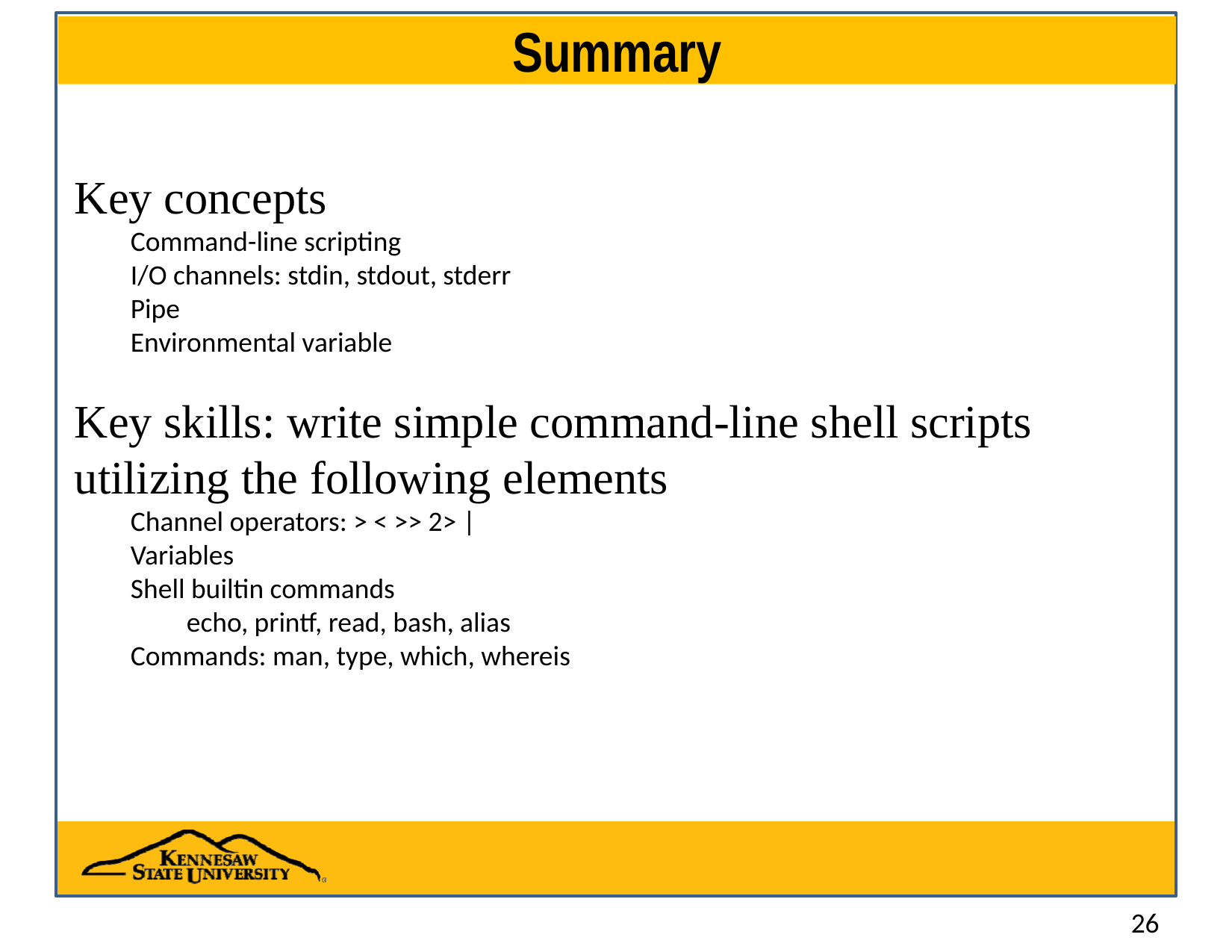

# Summary
Key concepts
Command-line scripting
I/O channels: stdin, stdout, stderr
Pipe
Environmental variable

Key skills: write simple command-line shell scripts utilizing the following elements
Channel operators: > < >> 2> |
Variables
Shell builtin commands
echo, printf, read, bash, alias
Commands: man, type, which, whereis